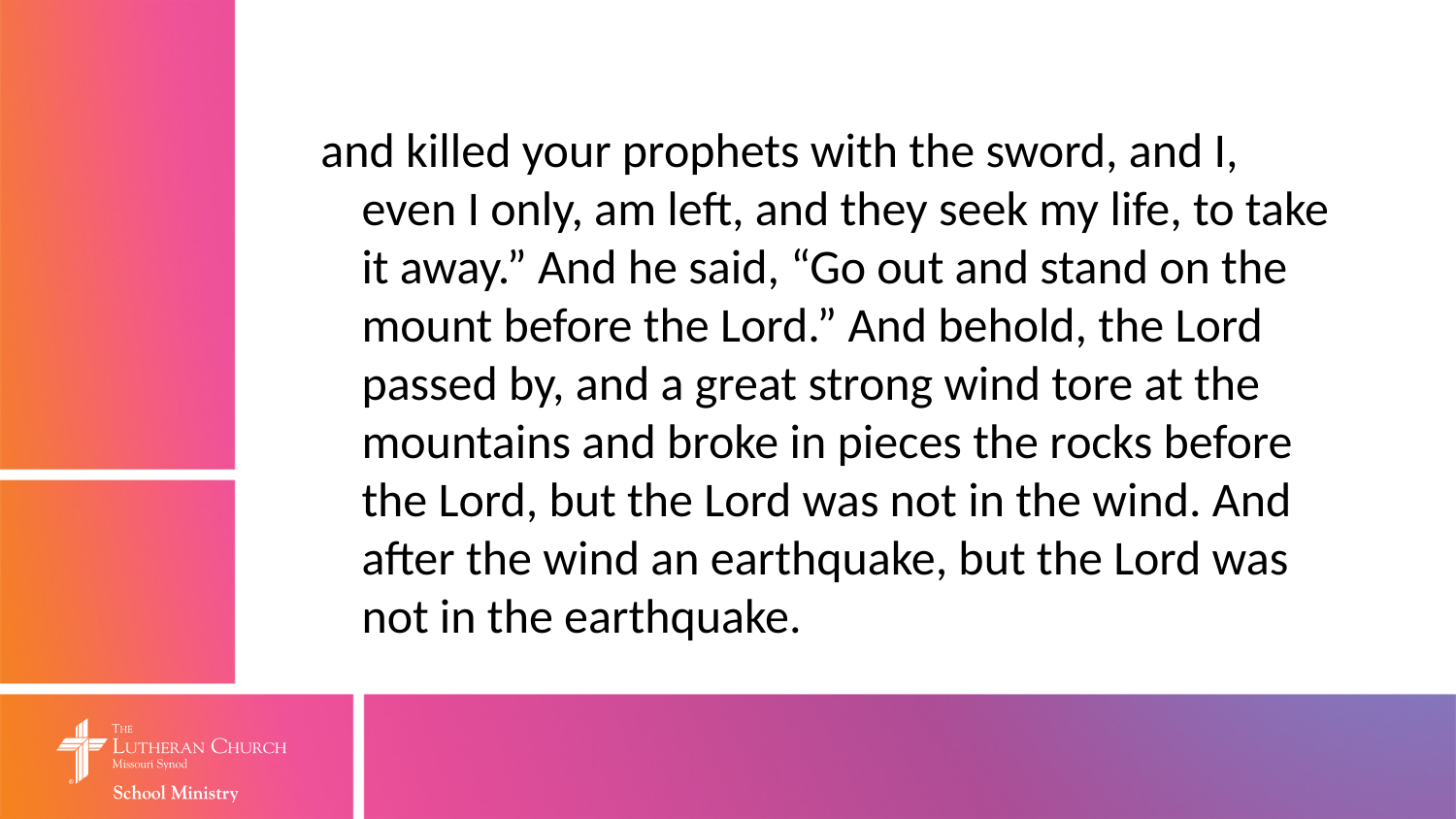

and killed your prophets with the sword, and I, even I only, am left, and they seek my life, to take it away.” And he said, “Go out and stand on the mount before the Lord.” And behold, the Lord passed by, and a great strong wind tore at the mountains and broke in pieces the rocks before the Lord, but the Lord was not in the wind. And after the wind an earthquake, but the Lord was not in the earthquake.